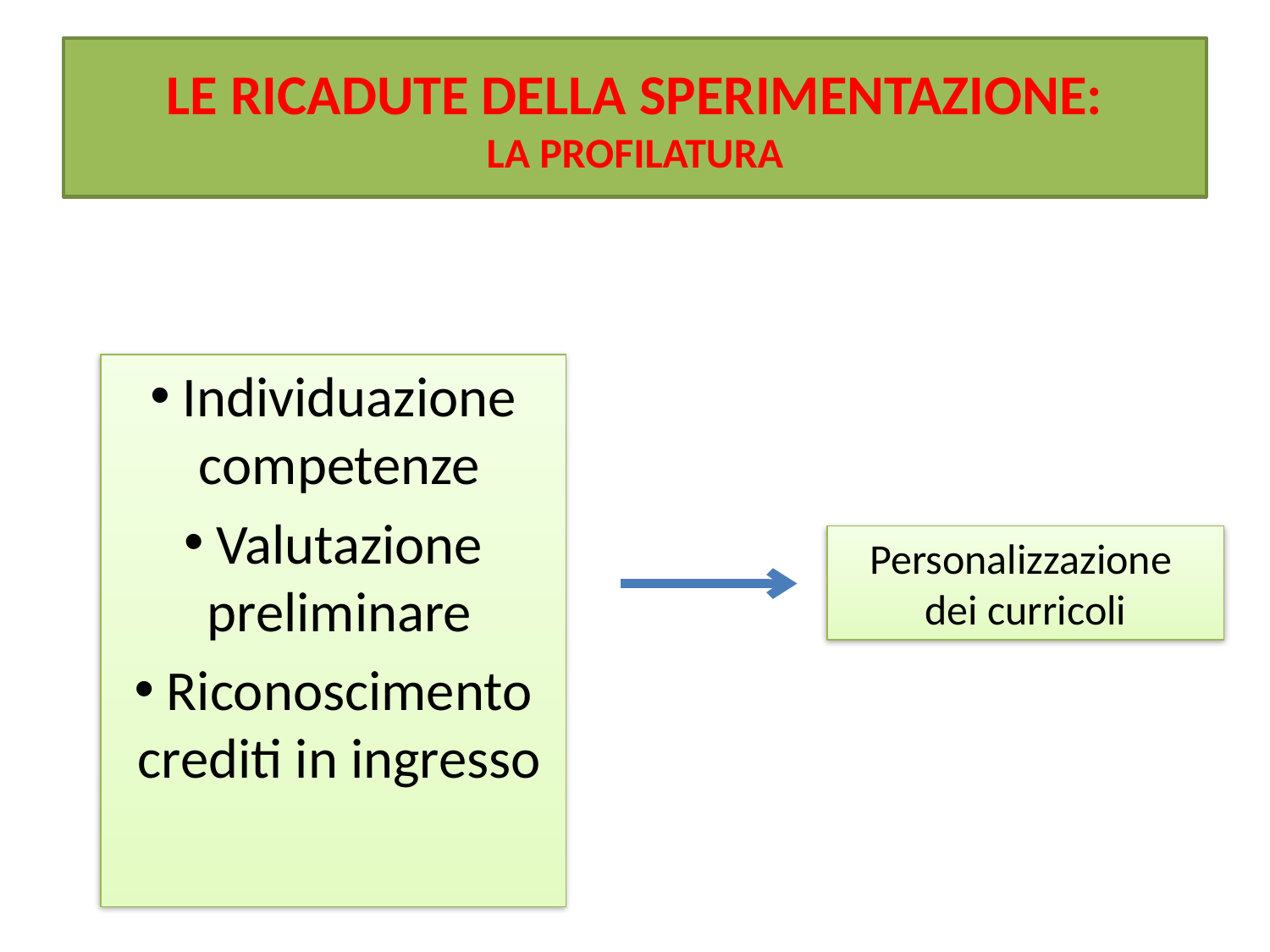

# Le ricadute della sperimentazione: LA PROFILATURA
 Individuazione competenze
 Valutazione preliminare
 Riconoscimento crediti in ingresso
Personalizzazione
dei curricoli